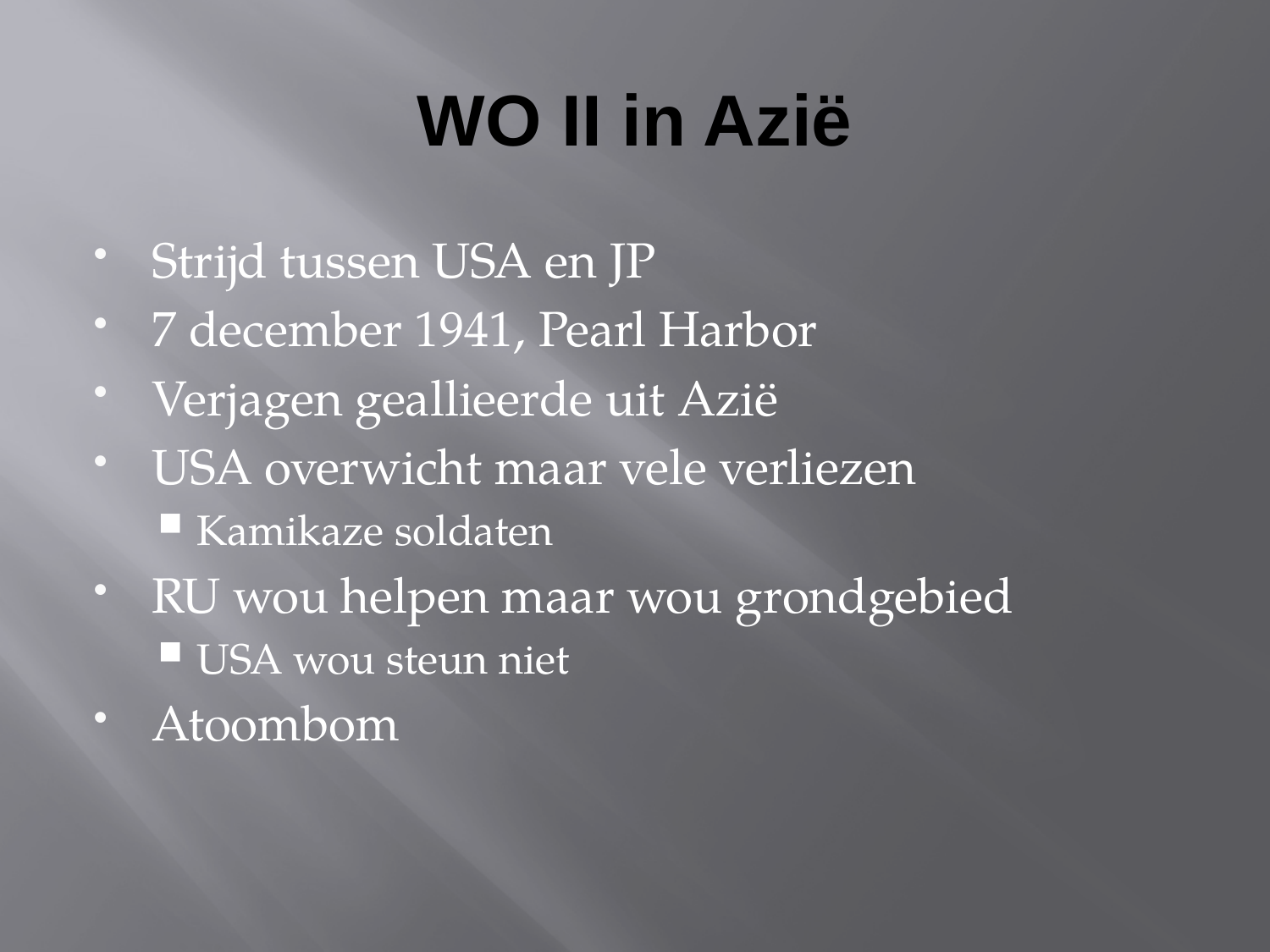

# WO II in Azië
Strijd tussen USA en JP
7 december 1941, Pearl Harbor
Verjagen geallieerde uit Azië
USA overwicht maar vele verliezen
Kamikaze soldaten
RU wou helpen maar wou grondgebied
USA wou steun niet
Atoombom